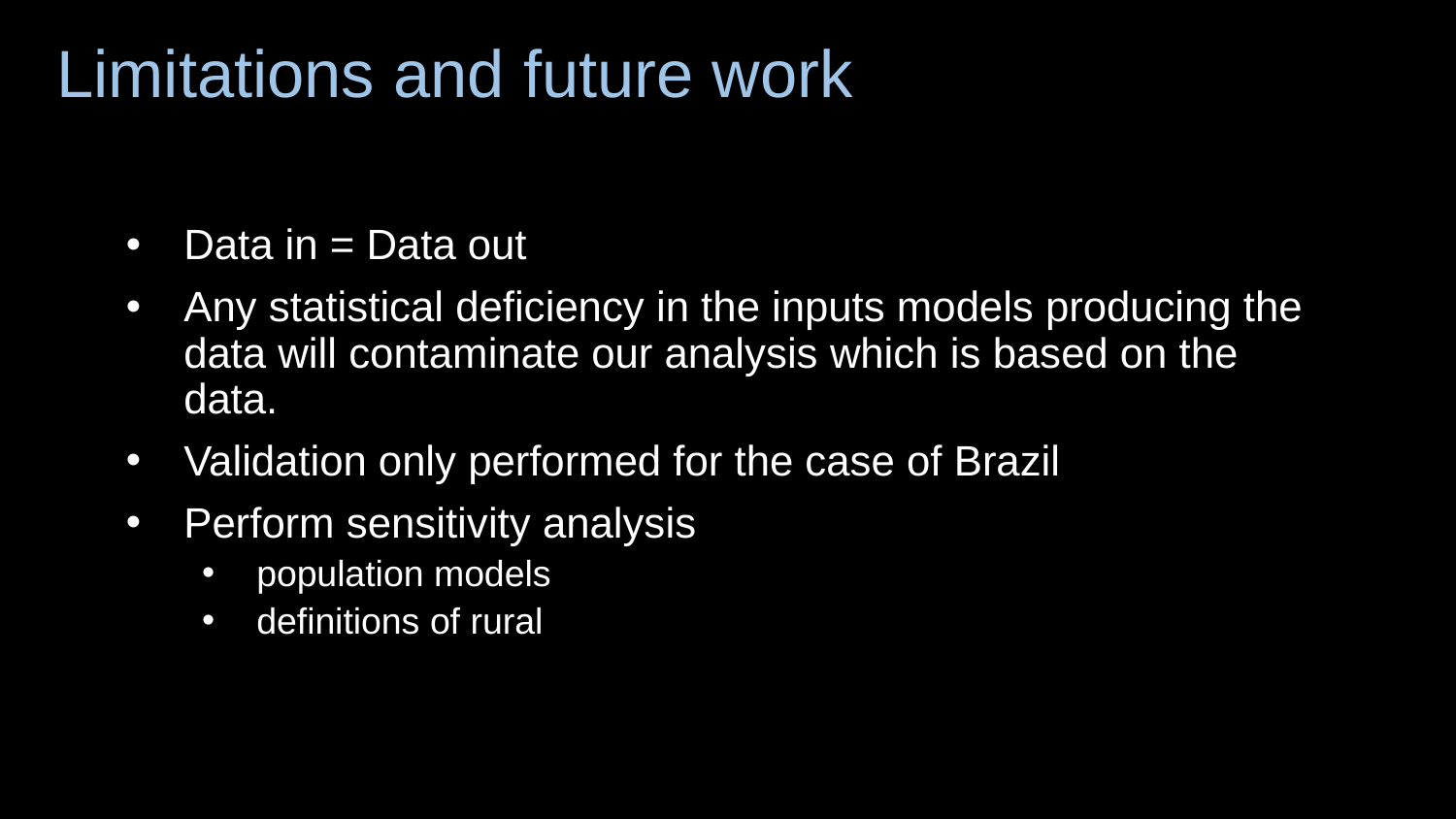

# Limitations and future work
Data in = Data out
Any statistical deficiency in the inputs models producing the data will contaminate our analysis which is based on the data.
Validation only performed for the case of Brazil
Perform sensitivity analysis
population models
definitions of rural